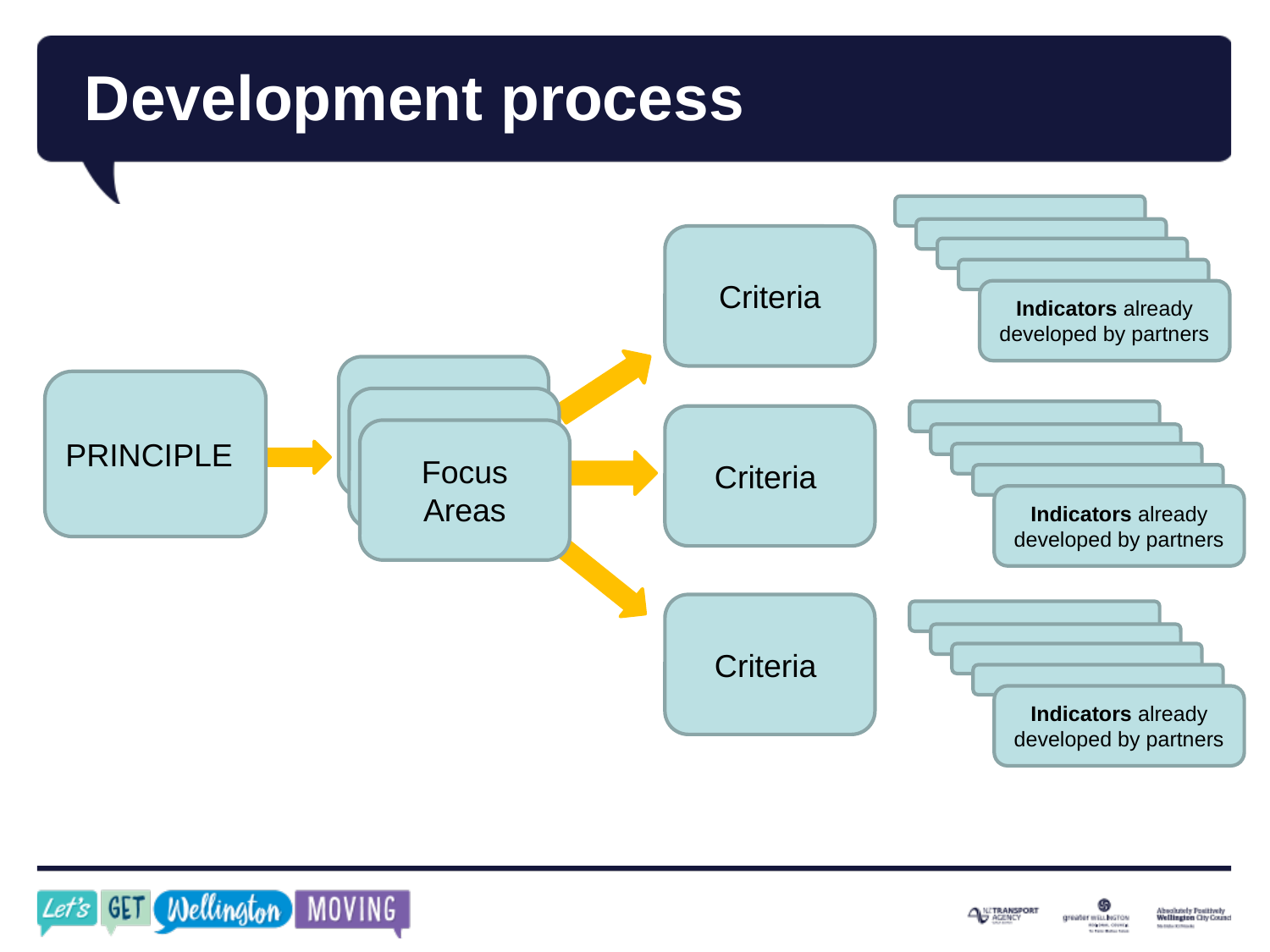

# Development process

Criteria

Indicators already developed by partners
Growth words

PRINCIPLE
Growth words

Criteria
Focus Areas

Indicators already developed by partners

Criteria

Indicators already developed by partners